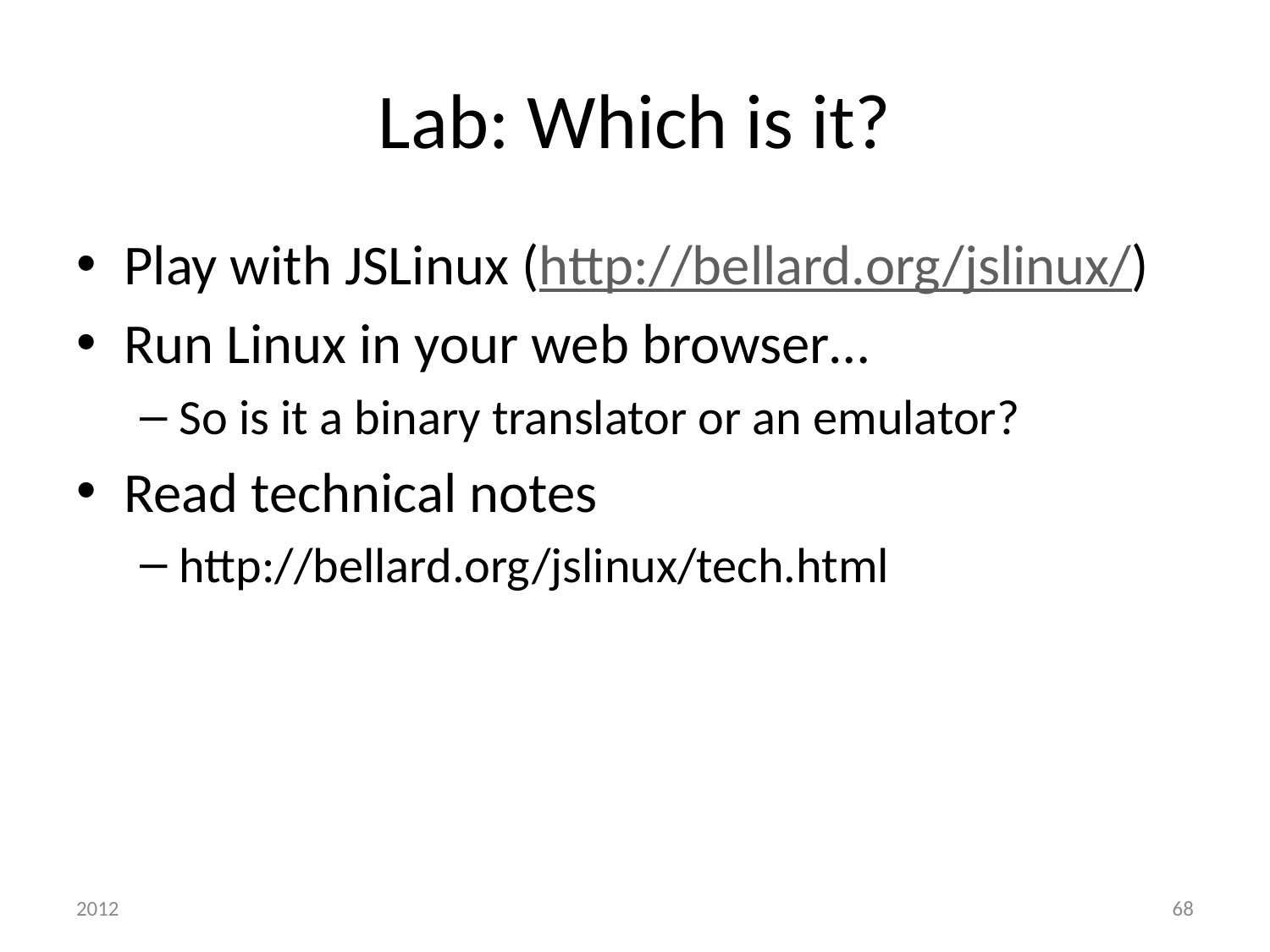

# Lab: Which is it?
Play with JSLinux (http://bellard.org/jslinux/)
Run Linux in your web browser…
So is it a binary translator or an emulator?
Read technical notes
http://bellard.org/jslinux/tech.html
2012

68